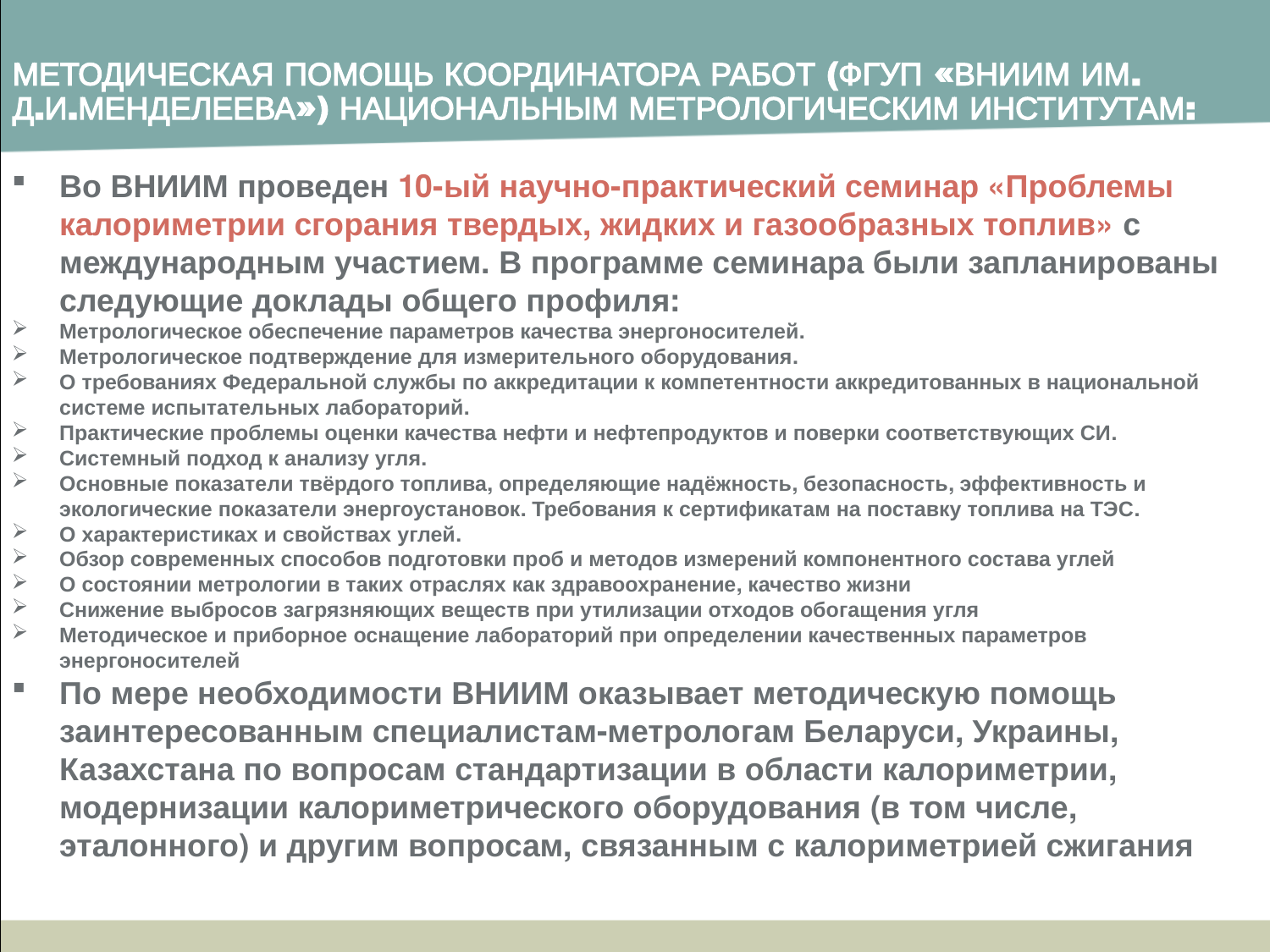

МЕТОДИЧЕСКАЯ ПОМОЩЬ КООРДИНАТОРА РАБОТ (ФГУП «ВНИИМ ИМ. Д.И.МЕНДЕЛЕЕВА») НАЦИОНАЛЬНЫМ МЕТРОЛОГИЧЕСКИМ ИНСТИТУТАМ:
Во ВНИИМ проведен 10-ый научно-практический семинар «Проблемы калориметрии сгорания твердых, жидких и газообразных топлив» с международным участием. В программе семинара были запланированы следующие доклады общего профиля:
Метрологическое обеспечение параметров качества энергоносителей.
Метрологическое подтверждение для измерительного оборудования.
О требованиях Федеральной службы по аккредитации к компетентности аккредитованных в национальной системе испытательных лабораторий.
Практические проблемы оценки качества нефти и нефтепродуктов и поверки соответствующих СИ.
Системный подход к анализу угля.
Основные показатели твёрдого топлива, определяющие надёжность, безопасность, эффективность и экологические показатели энергоустановок. Требования к сертификатам на поставку топлива на ТЭС.
О характеристиках и свойствах углей.
Обзор современных способов подготовки проб и методов измерений компонентного состава углей
О состоянии метрологии в таких отраслях как здравоохранение, качество жизни
Снижение выбросов загрязняющих веществ при утилизации отходов обогащения угля
Методическое и приборное оснащение лабораторий при определении качественных параметров энергоносителей
По мере необходимости ВНИИМ оказывает методическую помощь заинтересованным специалистам-метрологам Беларуси, Украины, Казахстана по вопросам стандартизации в области калориметрии, модернизации калориметрического оборудования (в том числе, эталонного) и другим вопросам, связанным с калориметрией сжигания